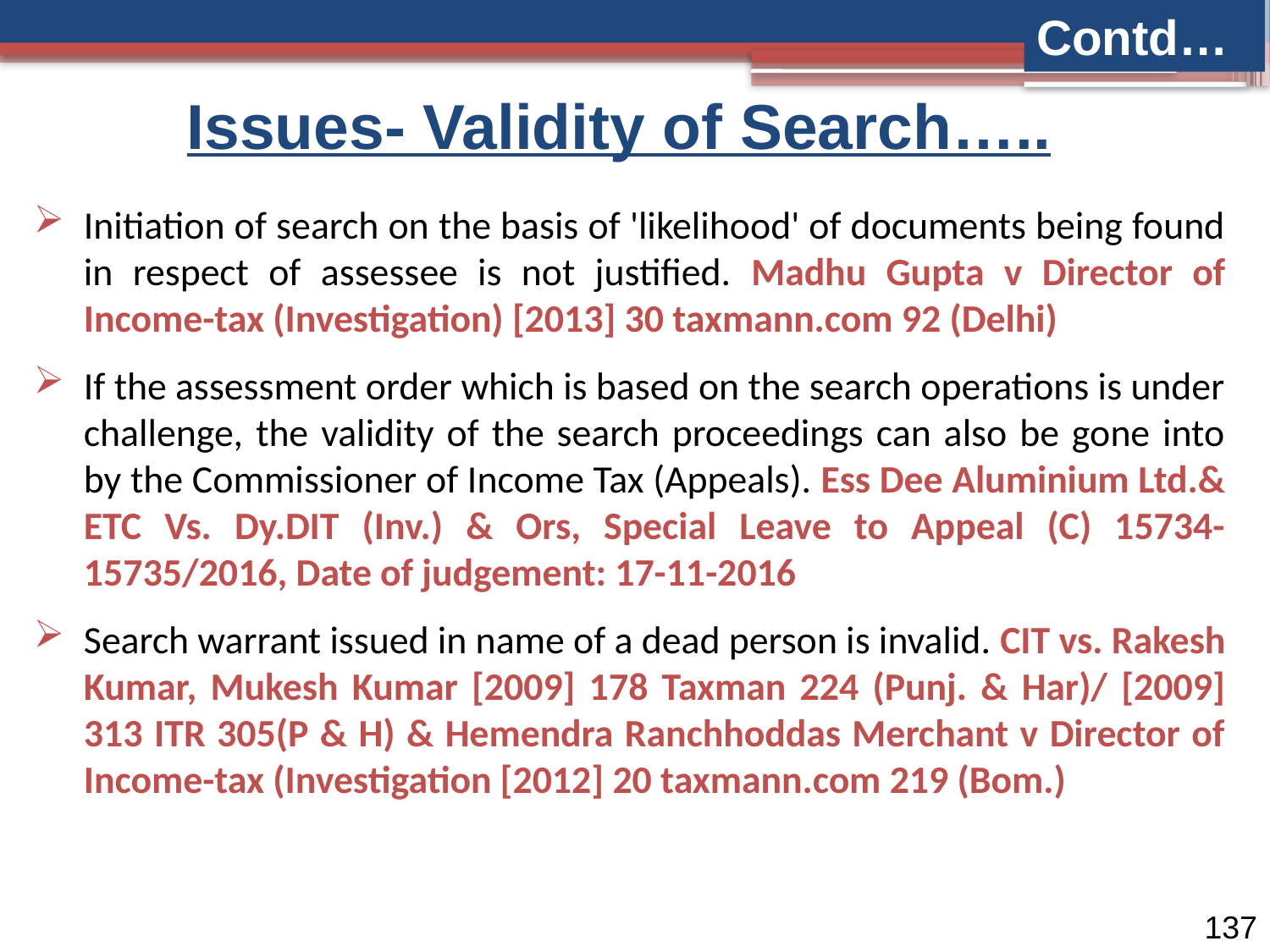

Contd…
Issues- Validity of Search…..
Initiation of search on the basis of 'likelihood' of documents being found in respect of assessee is not justified. Madhu Gupta v Director of Income-tax (Investigation) [2013] 30 taxmann.com 92 (Delhi)
If the assessment order which is based on the search operations is under challenge, the validity of the search proceedings can also be gone into by the Commissioner of Income Tax (Appeals). Ess Dee Aluminium Ltd.& ETC Vs. Dy.DIT (Inv.) & Ors, Special Leave to Appeal (C) 15734-15735/2016, Date of judgement: 17-11-2016
Search warrant issued in name of a dead person is invalid. CIT vs. Rakesh Kumar, Mukesh Kumar [2009] 178 Taxman 224 (Punj. & Har)/ [2009] 313 ITR 305(P & H) & Hemendra Ranchhoddas Merchant v Director of Income-tax (Investigation [2012] 20 taxmann.com 219 (Bom.)
137